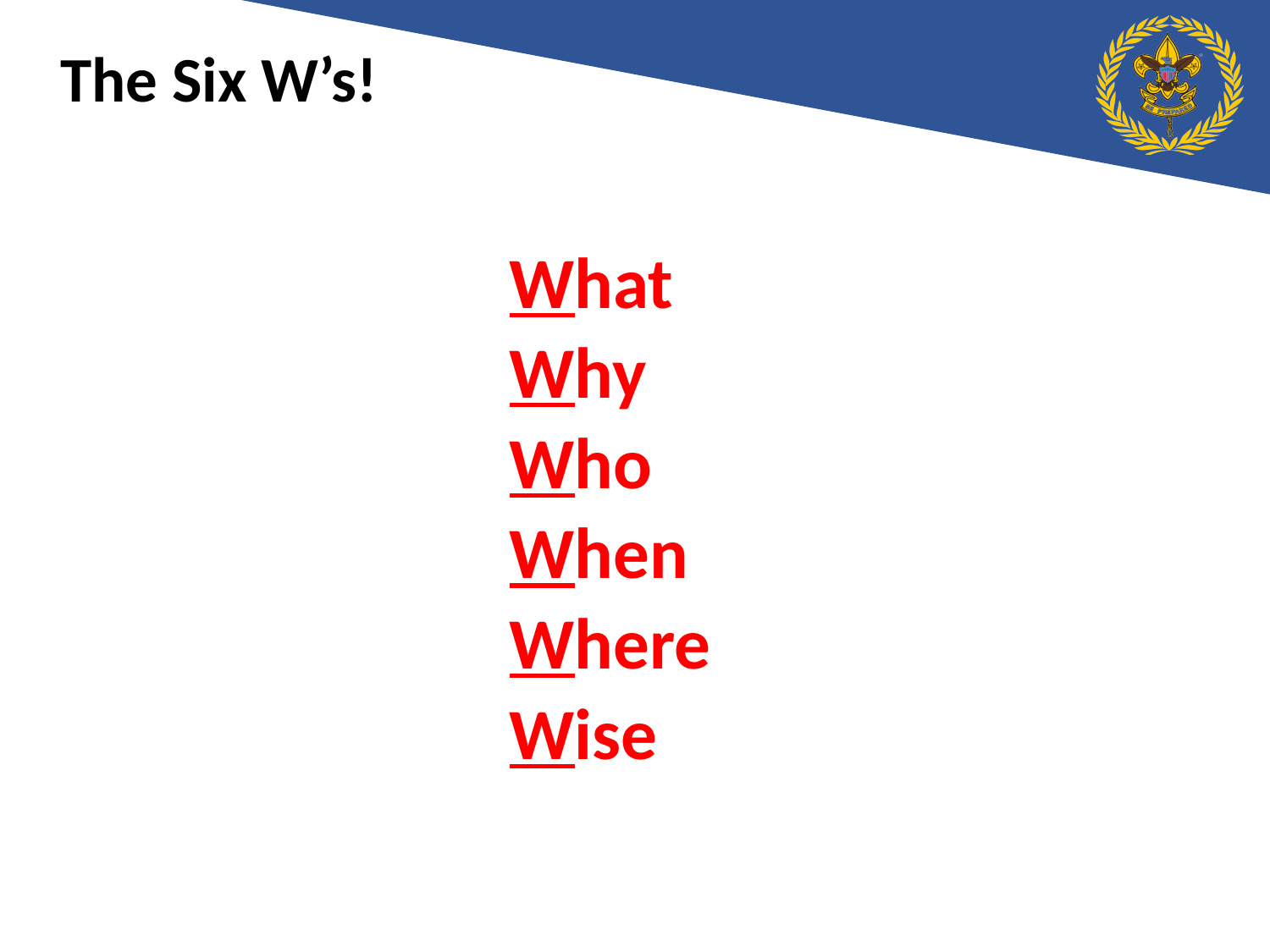

# The Six W’s!
What
Why
Who
When
Where
Wise